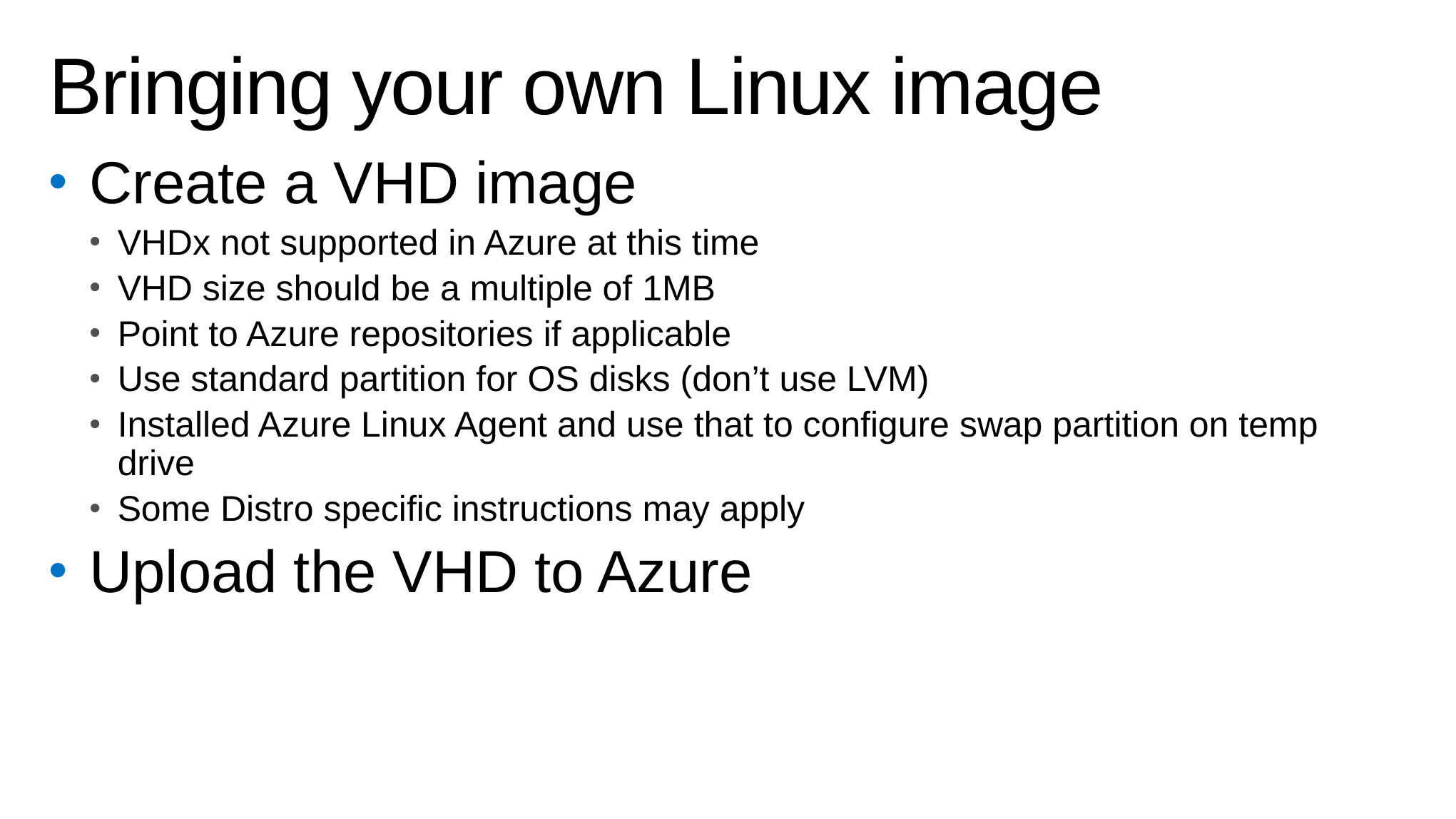

# Bringing your own Linux image
Create a VHD image
VHDx not supported in Azure at this time
VHD size should be a multiple of 1MB
Point to Azure repositories if applicable
Use standard partition for OS disks (don’t use LVM)
Installed Azure Linux Agent and use that to configure swap partition on temp drive
Some Distro specific instructions may apply
Upload the VHD to Azure